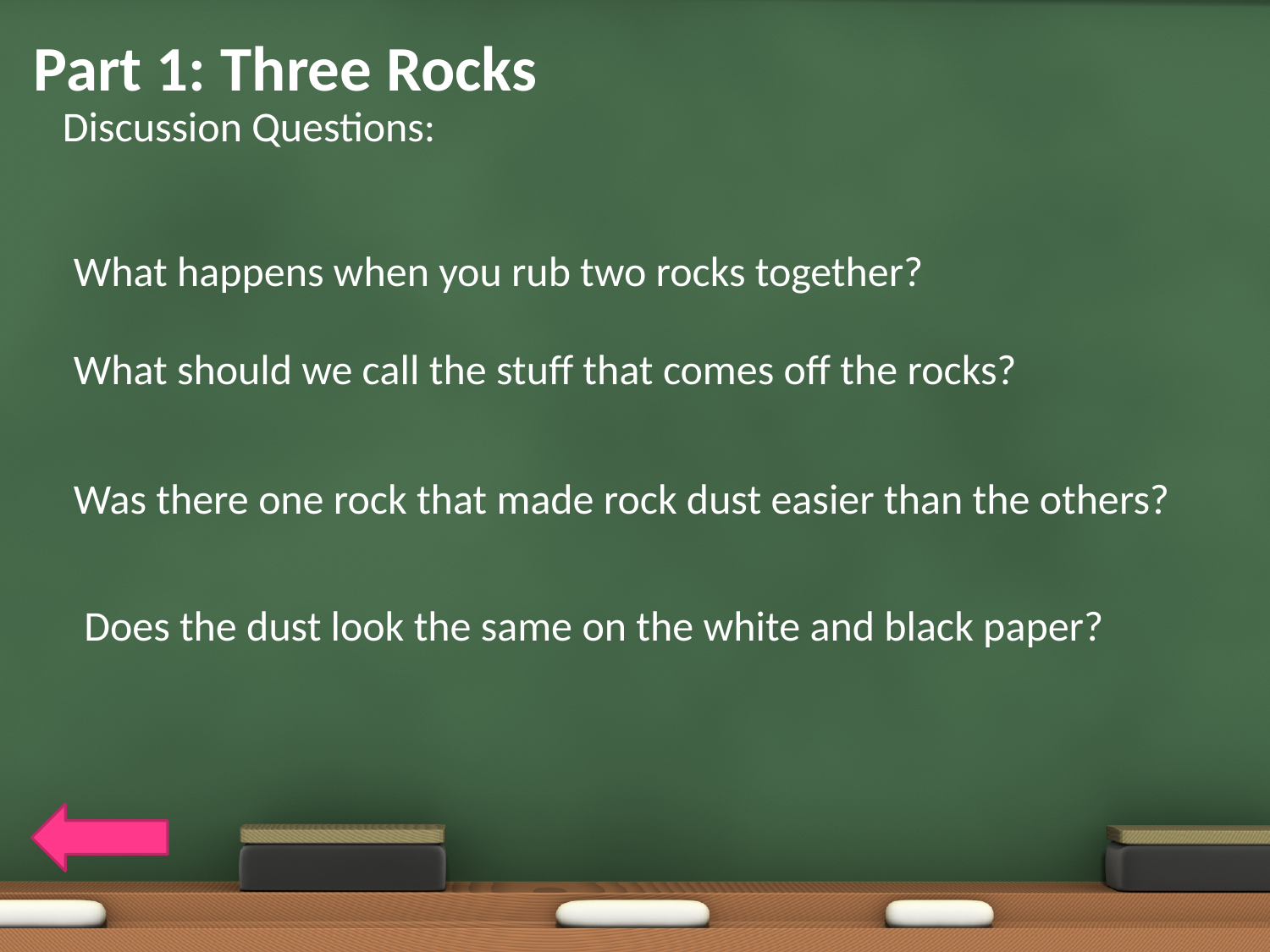

# Part 1: Three Rocks
Discussion Questions:
What happens when you rub two rocks together?
What should we call the stuff that comes off the rocks?
Was there one rock that made rock dust easier than the others?
Does the dust look the same on the white and black paper?